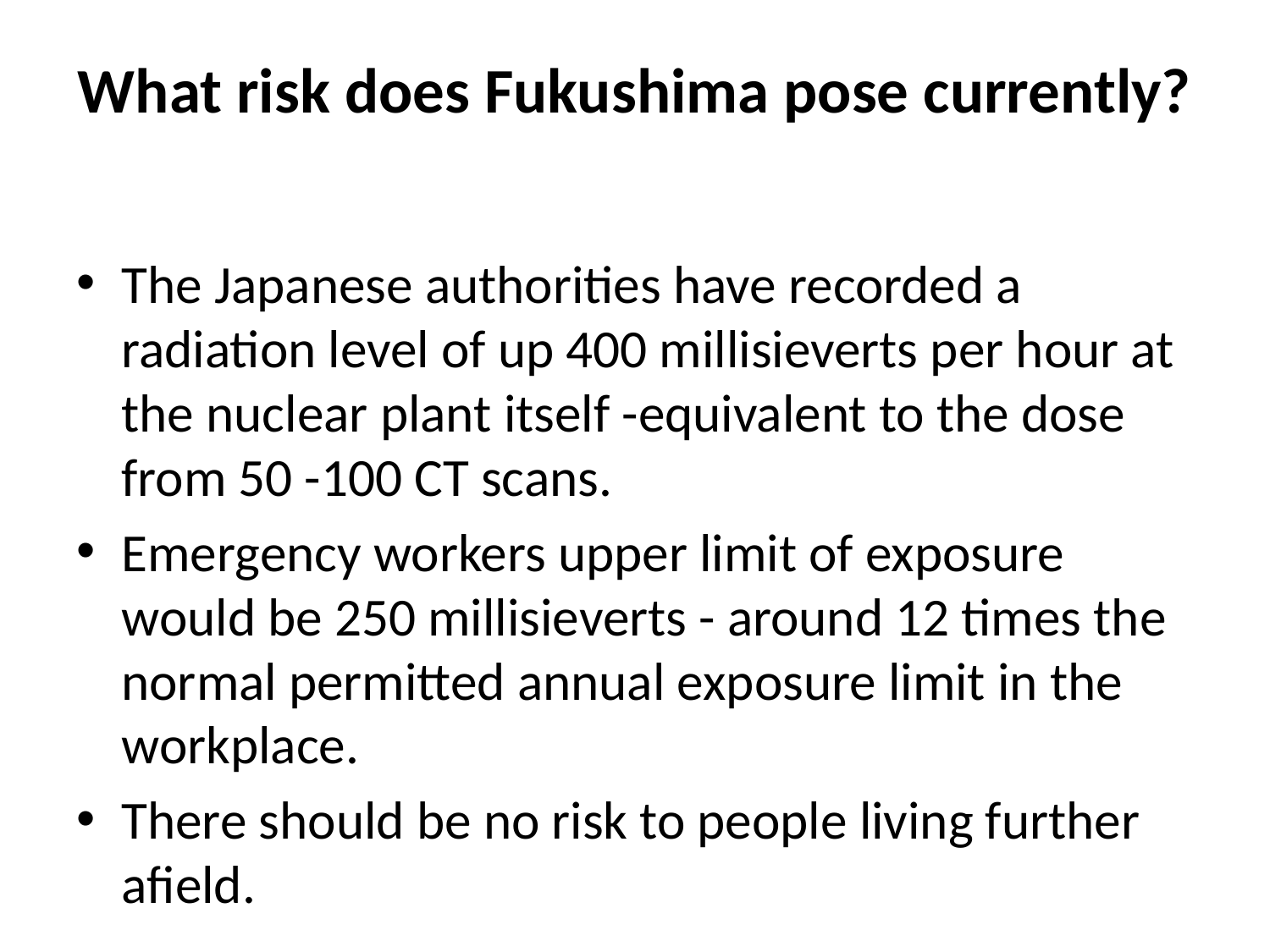

# What risk does Fukushima pose currently?
The Japanese authorities have recorded a radiation level of up 400 millisieverts per hour at the nuclear plant itself -equivalent to the dose from 50 -100 CT scans.
Emergency workers upper limit of exposure would be 250 millisieverts - around 12 times the normal permitted annual exposure limit in the workplace.
There should be no risk to people living further afield.